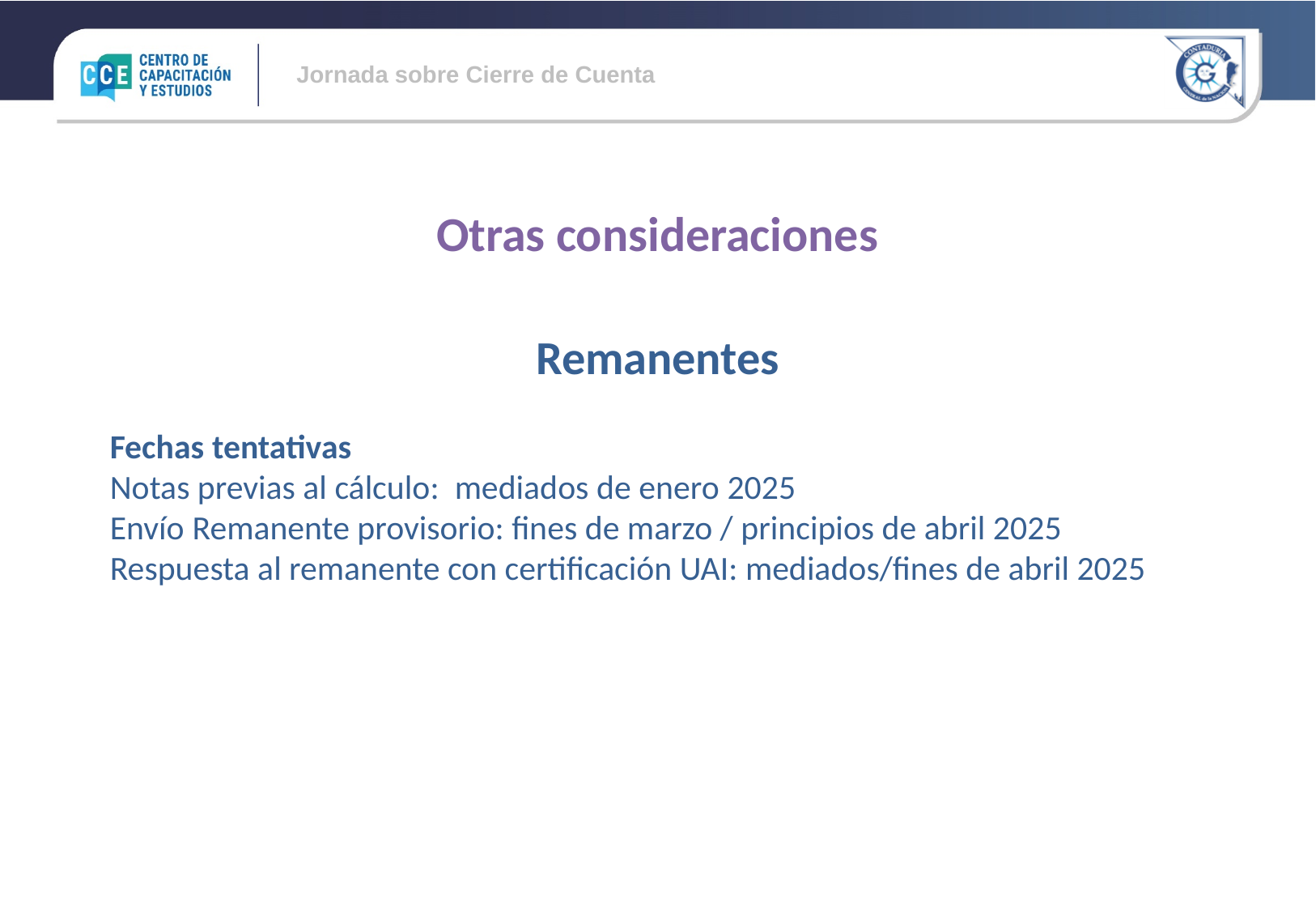

Otras consideraciones
Remanentes

Fechas tentativas
Notas previas al cálculo:  mediados de enero 2025
Envío Remanente provisorio: fines de marzo / principios de abril 2025
Respuesta al remanente con certificación UAI: mediados/fines de abril 2025